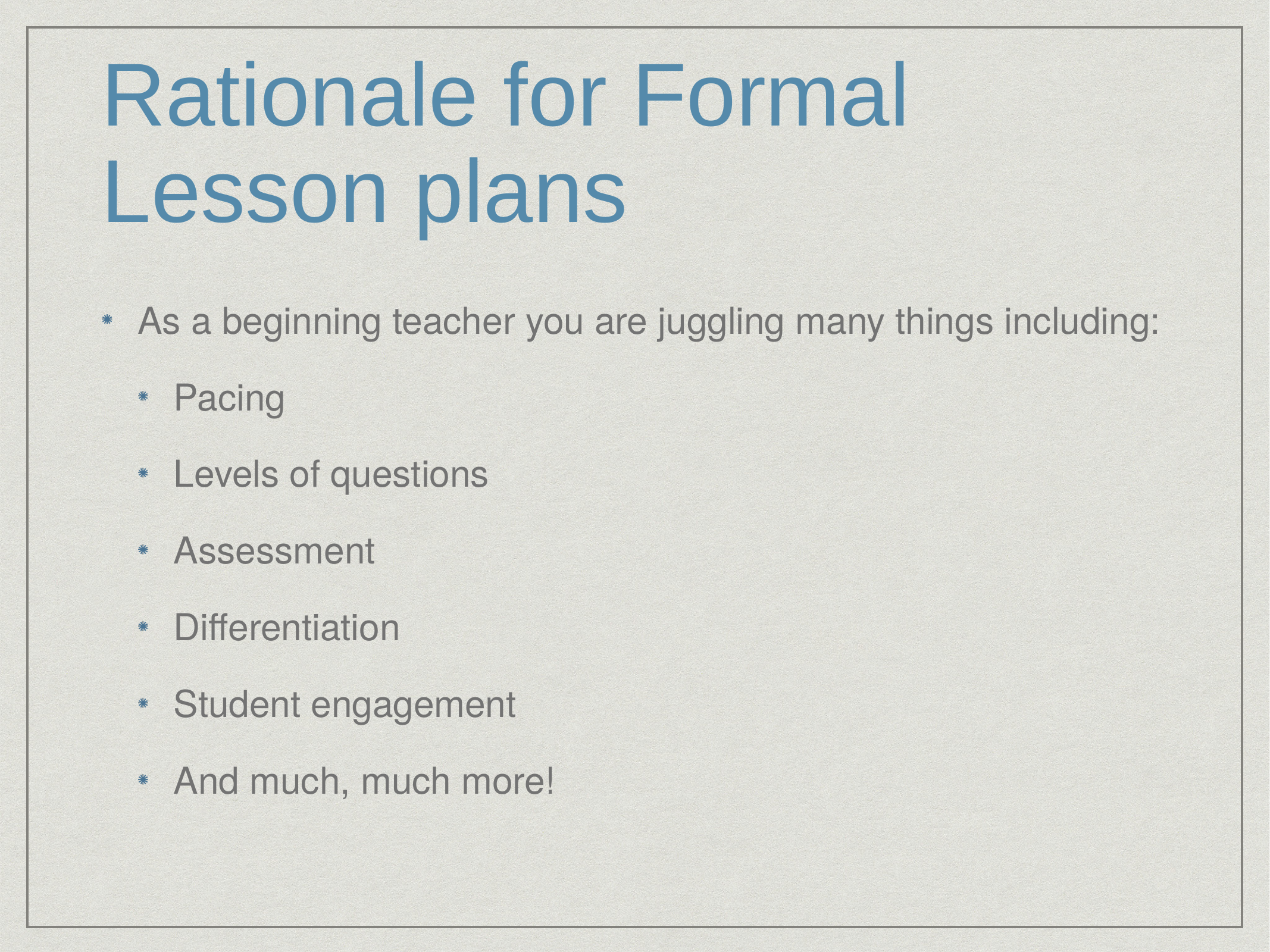

# Rationale for Formal Lesson plans
As a beginning teacher you are juggling many things including:
Pacing
Levels of questions
Assessment
Differentiation
Student engagement
And much, much more!